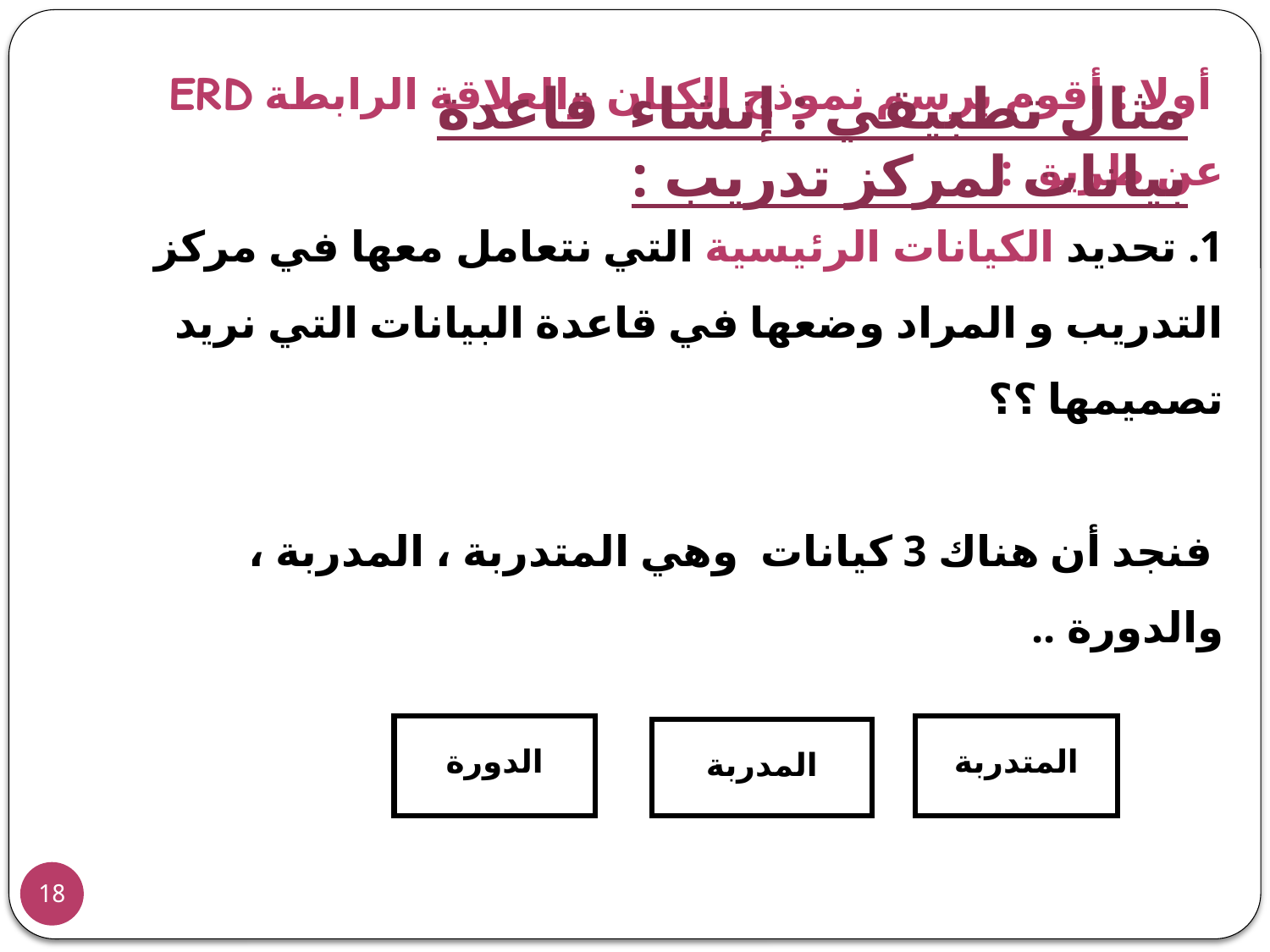

مثال تطبيقي : إنشاء  قاعدة بيانات لمركز تدريب :
 أولا : أقوم برسم نموذج الكيان والعلاقة الرابطة ERD عن طريق :
1. تحديد الكيانات الرئيسية التي نتعامل معها في مركز التدريب و المراد وضعها في قاعدة البيانات التي نريد تصميمها ؟؟

 فنجد أن هناك 3 كيانات  وهي المتدربة ، المدربة ، والدورة ..

الدورة

المتدربة

المدربة

18